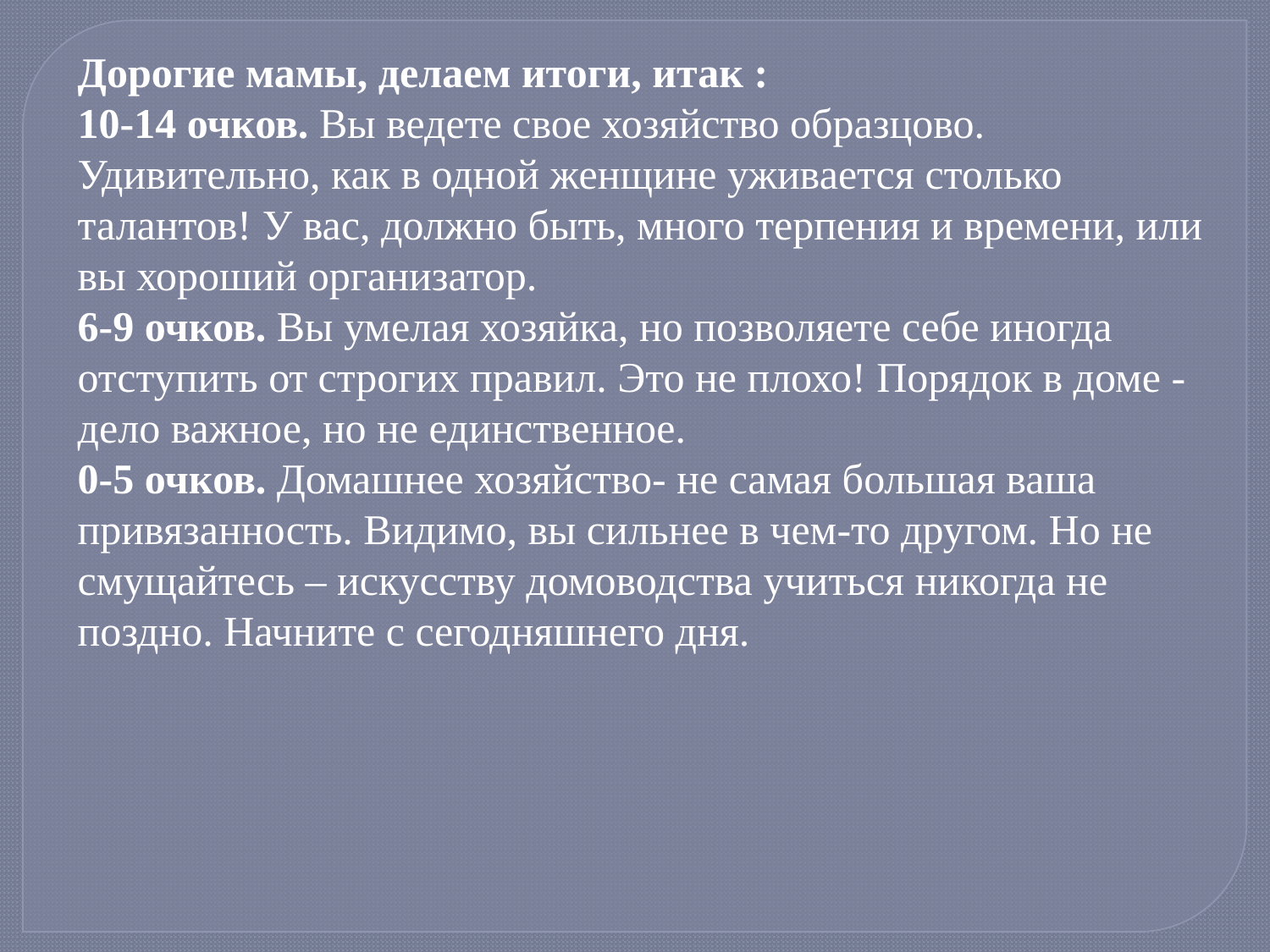

Дорогие мамы, делаем итоги, итак :
10-14 очков. Вы ведете свое хозяйство образцово. Удивительно, как в одной женщине уживается столько талантов! У вас, должно быть, много терпения и времени, или вы хороший организатор.
6-9 очков. Вы умелая хозяйка, но позволяете себе иногда отступить от строгих правил. Это не плохо! Порядок в доме - дело важное, но не единственное.
0-5 очков. Домашнее хозяйство- не самая большая ваша привязанность. Видимо, вы сильнее в чем-то другом. Но не смущайтесь – искусству домоводства учиться никогда не поздно. Начните с сегодняшнего дня.